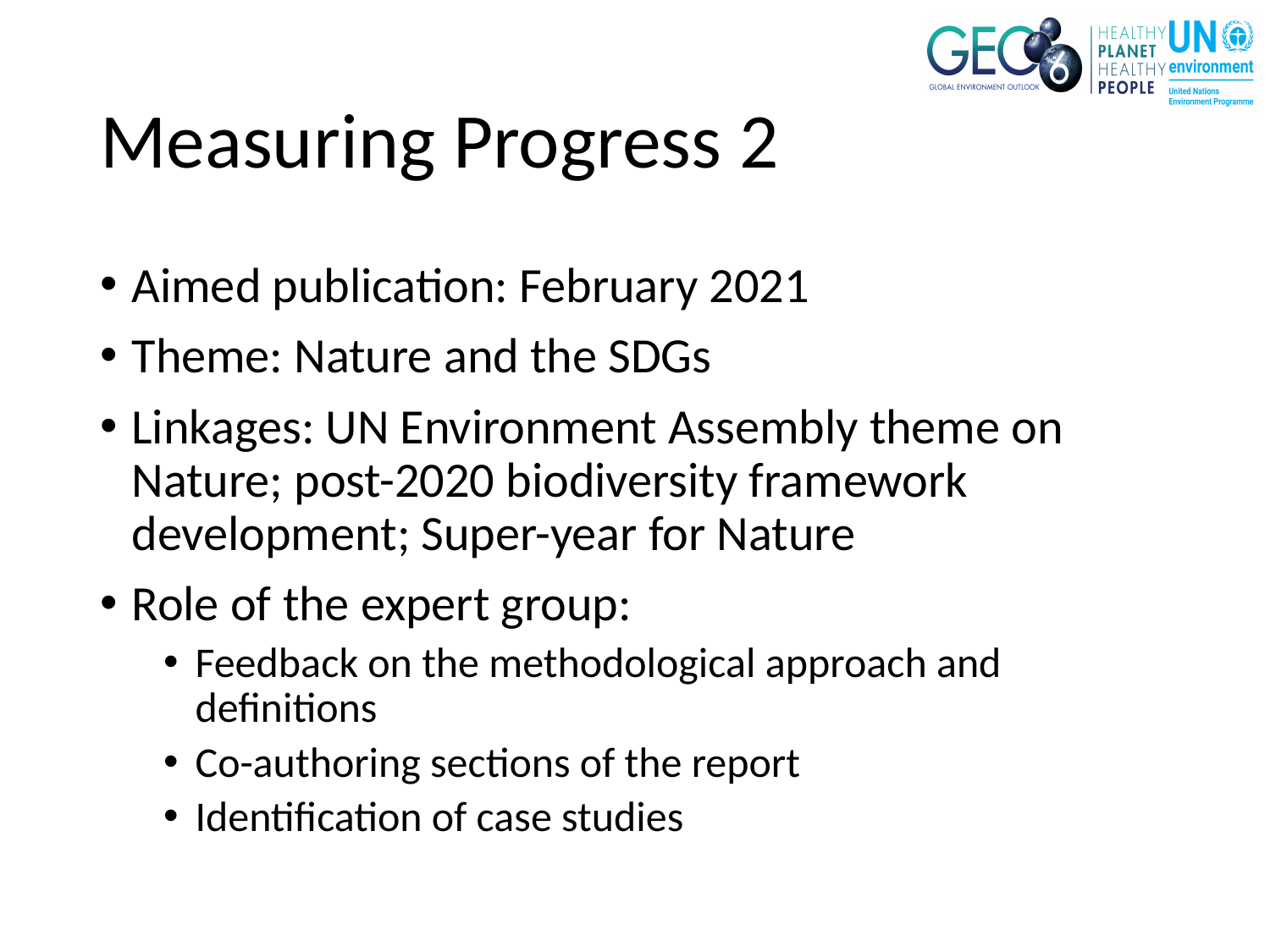

# Measuring Progress 2
Aimed publication: February 2021
Theme: Nature and the SDGs
Linkages: UN Environment Assembly theme on Nature; post-2020 biodiversity framework development; Super-year for Nature
Role of the expert group:
Feedback on the methodological approach and definitions
Co-authoring sections of the report
Identification of case studies